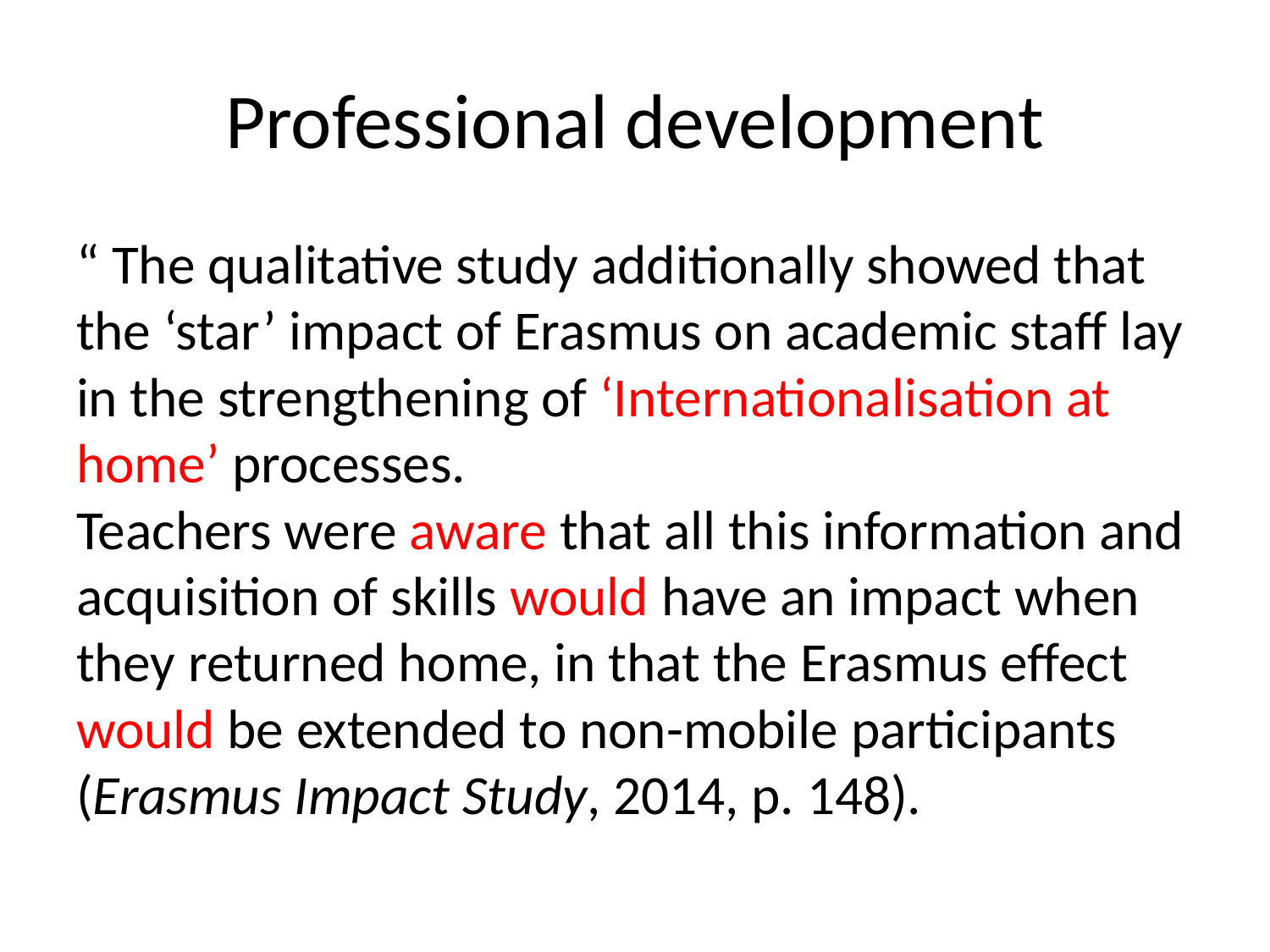

# Professional development
“ The qualitative study additionally showed that the ‘star’ impact of Erasmus on academic staff lay in the strengthening of ‘Internationalisation at home’ processes.
Teachers were aware that all this information and acquisition of skills would have an impact when they returned home, in that the Erasmus effect would be extended to non-mobile participants
(Erasmus Impact Study, 2014, p. 148).